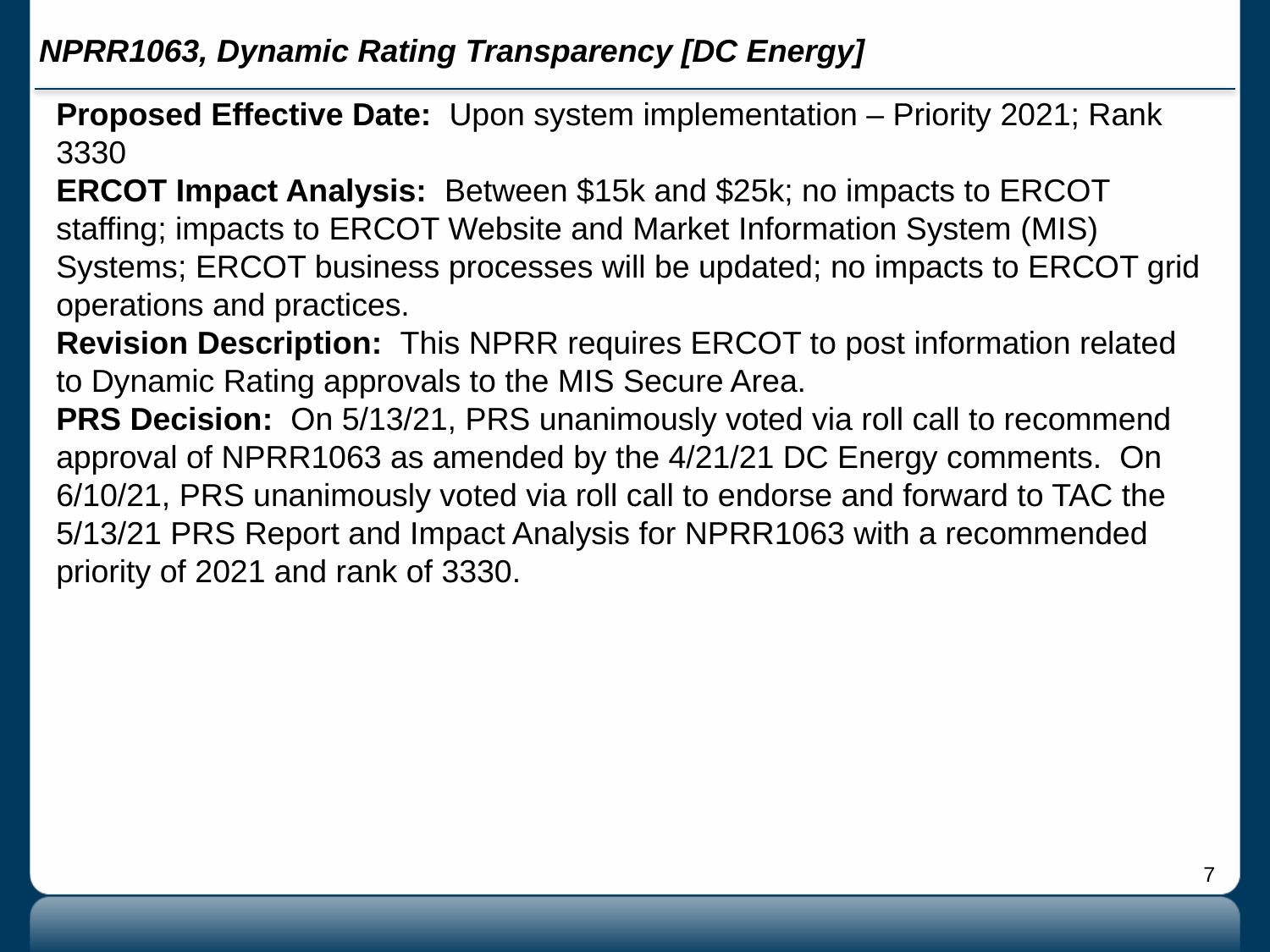

# NPRR1063, Dynamic Rating Transparency [DC Energy]
Proposed Effective Date:  Upon system implementation – Priority 2021; Rank 3330
ERCOT Impact Analysis:  Between $15k and $25k; no impacts to ERCOT staffing; impacts to ERCOT Website and Market Information System (MIS) Systems; ERCOT business processes will be updated; no impacts to ERCOT grid operations and practices.
Revision Description:  This NPRR requires ERCOT to post information related to Dynamic Rating approvals to the MIS Secure Area.
PRS Decision:  On 5/13/21, PRS unanimously voted via roll call to recommend approval of NPRR1063 as amended by the 4/21/21 DC Energy comments.  On 6/10/21, PRS unanimously voted via roll call to endorse and forward to TAC the 5/13/21 PRS Report and Impact Analysis for NPRR1063 with a recommended priority of 2021 and rank of 3330.